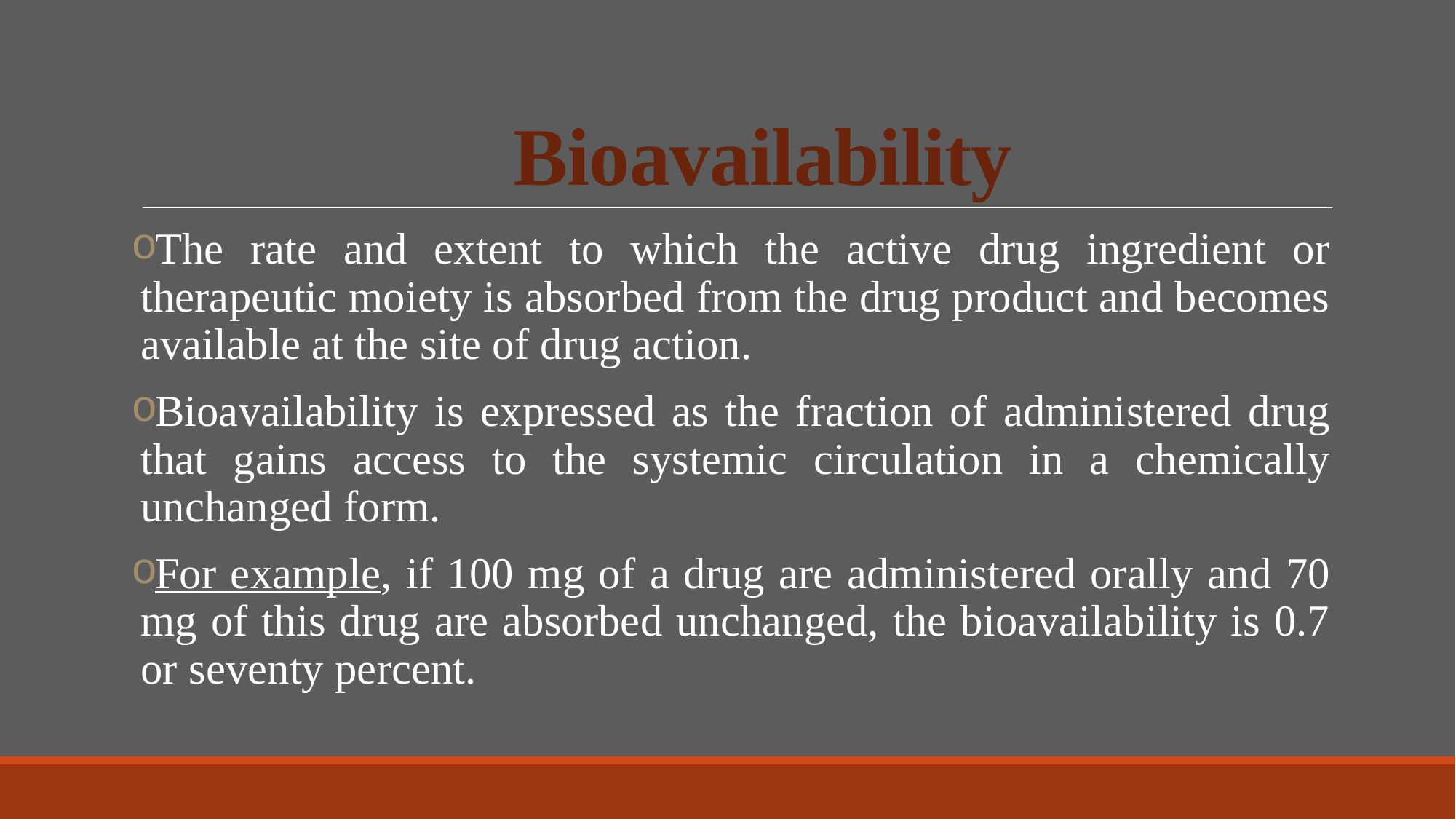

# Bioavailability
The rate and extent to which the active drug ingredient or therapeutic moiety is absorbed from the drug product and becomes available at the site of drug action.
Bioavailability is expressed as the fraction of administered drug that gains access to the systemic circulation in a chemically unchanged form.
For example, if 100 mg of a drug are administered orally and 70 mg of this drug are absorbed unchanged, the bioavailability is 0.7 or seventy percent.